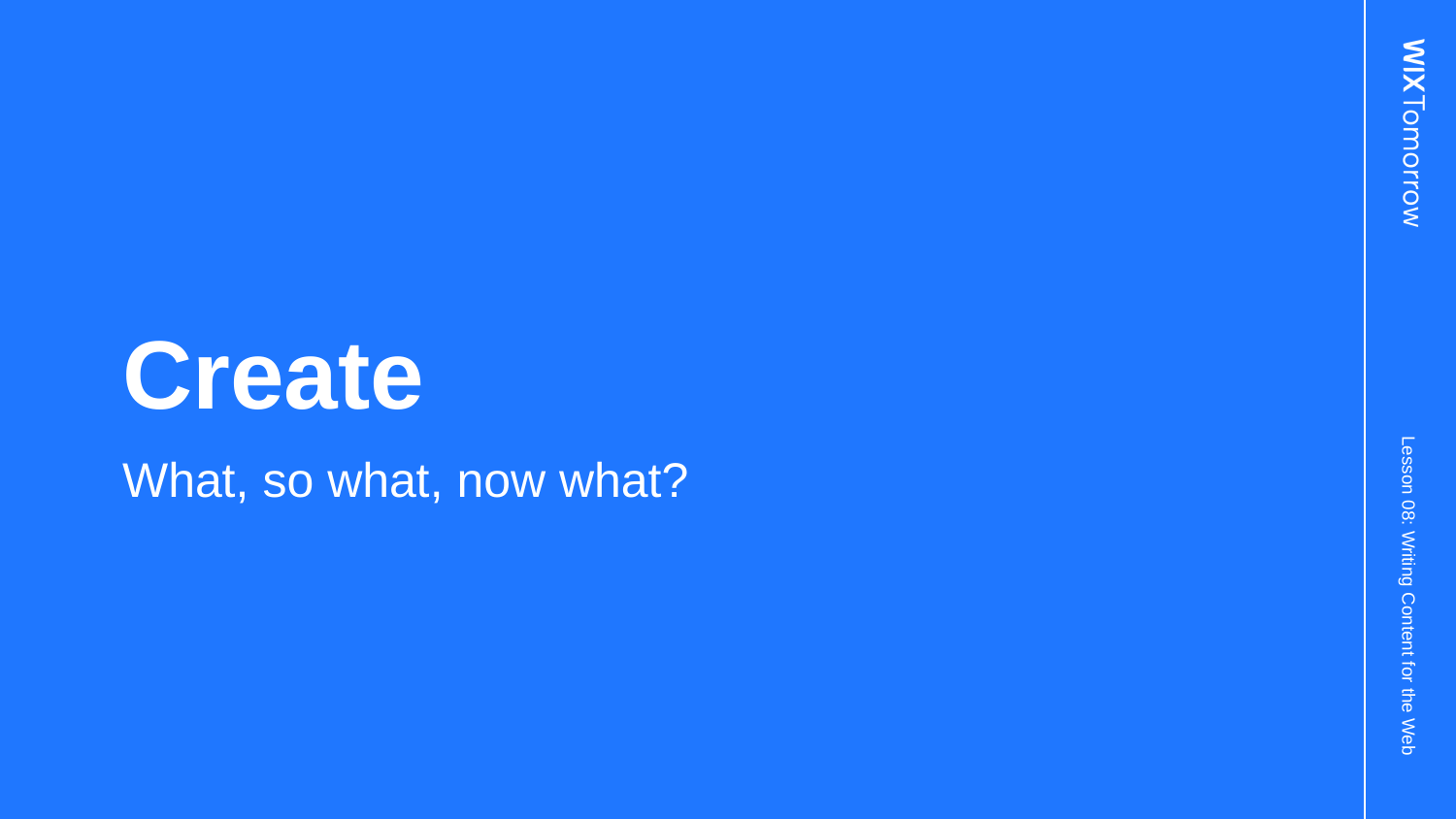

# Create
What, so what, now what?